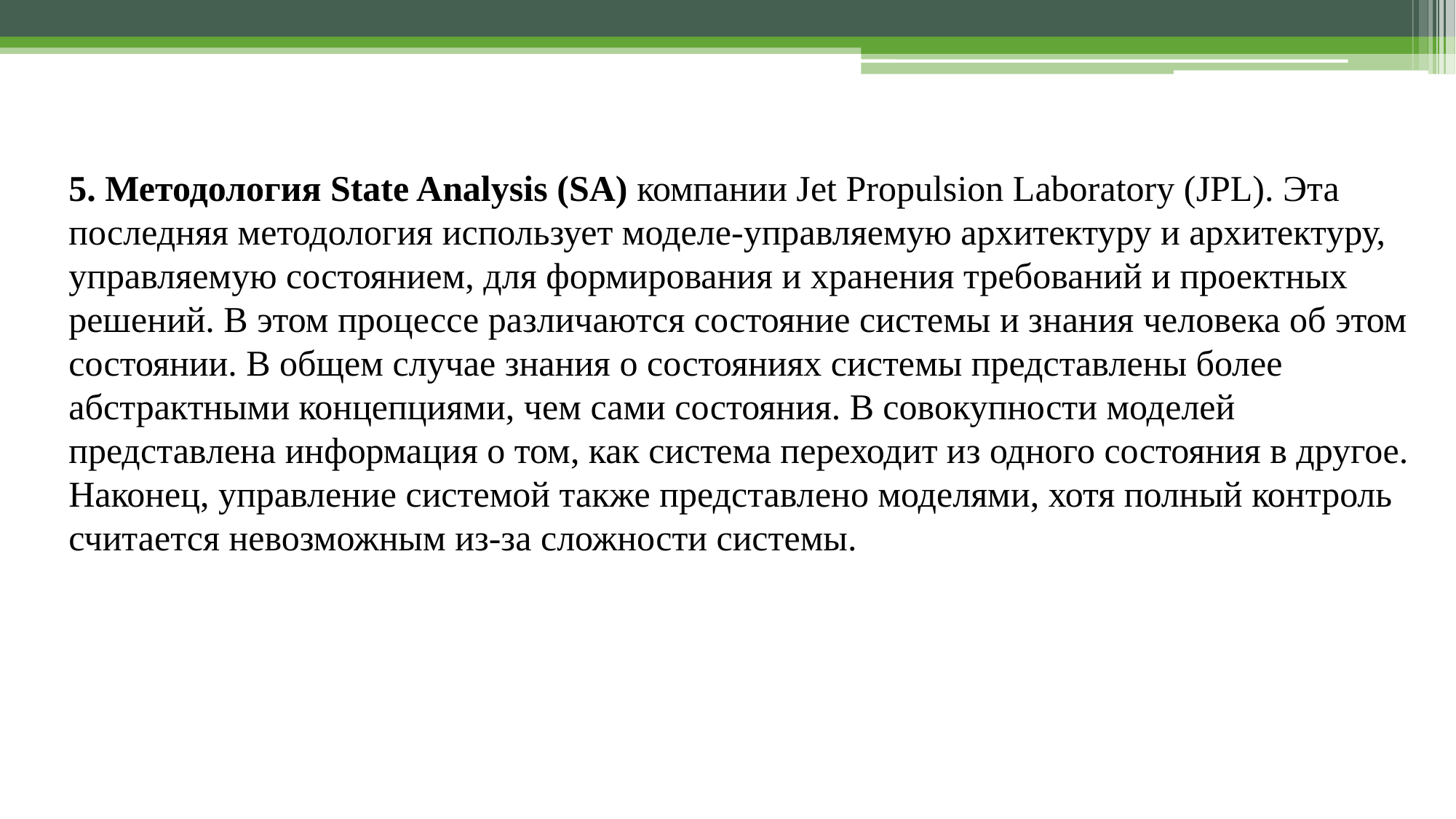

5. Методология State Analysis (SA) компании Jet Propulsion Laboratory (JPL). Эта последняя методология использует моделе-управляемую архитектуру и архитектуру, управляемую состоянием, для формирования и хранения требований и проектных решений. В этом процессе различаются состояние системы и знания человека об этом состоянии. В общем случае знания о состояниях системы представлены более абстрактными концепциями, чем сами состояния. В совокупности моделей представлена информация о том, как система переходит из одного состояния в другое. Наконец, управление системой также представлено моделями, хотя полный контроль считается невозможным из-за сложности системы.